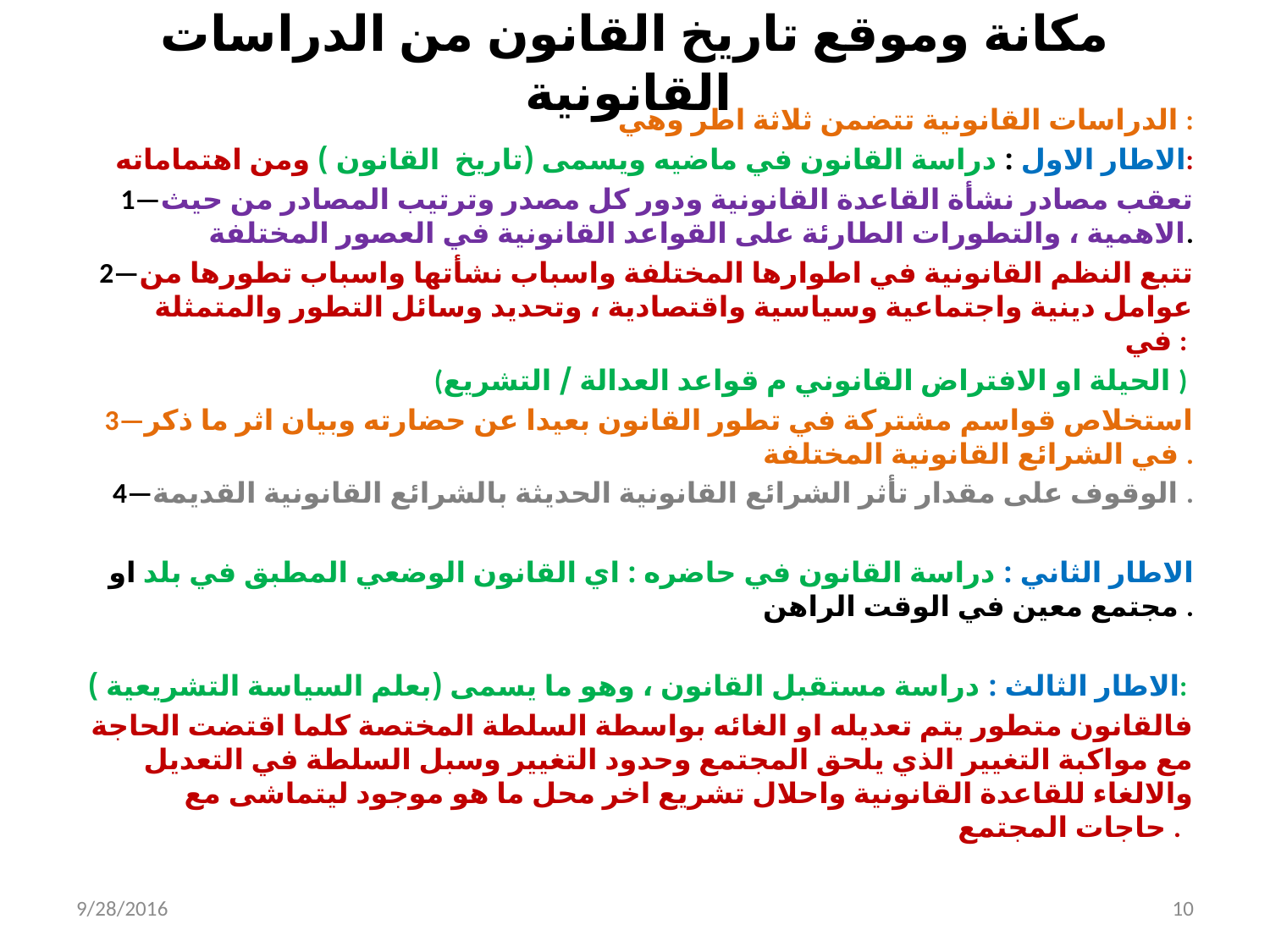

# مكانة وموقع تاريخ القانون من الدراسات القانونية
الدراسات القانونية تتضمن ثلاثة اطر وهي :
الاطار الاول : دراسة القانون في ماضيه ويسمى (تاريخ  القانون ) ومن اهتماماته:
1—تعقب مصادر نشأة القاعدة القانونية ودور كل مصدر وترتيب المصادر من حيث الاهمية ، والتطورات الطارئة على القواعد القانونية في العصور المختلفة.
2—تتبع النظم القانونية في اطوارها المختلفة واسباب نشأتها واسباب تطورها من عوامل دينية واجتماعية وسياسية واقتصادية ، وتحديد وسائل التطور والمتمثلة في :
(الحيلة او الافتراض القانوني م قواعد العدالة / التشريع )
3—استخلاص قواسم مشتركة في تطور القانون بعيدا عن حضارته وبيان اثر ما ذكر في الشرائع القانونية المختلفة .
4—الوقوف على مقدار تأثر الشرائع القانونية الحديثة بالشرائع القانونية القديمة .

الاطار الثاني : دراسة القانون في حاضره : اي القانون الوضعي المطبق في بلد او مجتمع معين في الوقت الراهن .

الاطار الثالث : دراسة مستقبل القانون ، وهو ما يسمى (بعلم السياسة التشريعية ):
فالقانون متطور يتم تعديله او الغائه بواسطة السلطة المختصة كلما اقتضت الحاجة مع مواكبة التغيير الذي يلحق المجتمع وحدود التغيير وسبل السلطة في التعديل والالغاء للقاعدة القانونية واحلال تشريع اخر محل ما هو موجود ليتماشى مع حاجات المجتمع .
9/28/2016
10